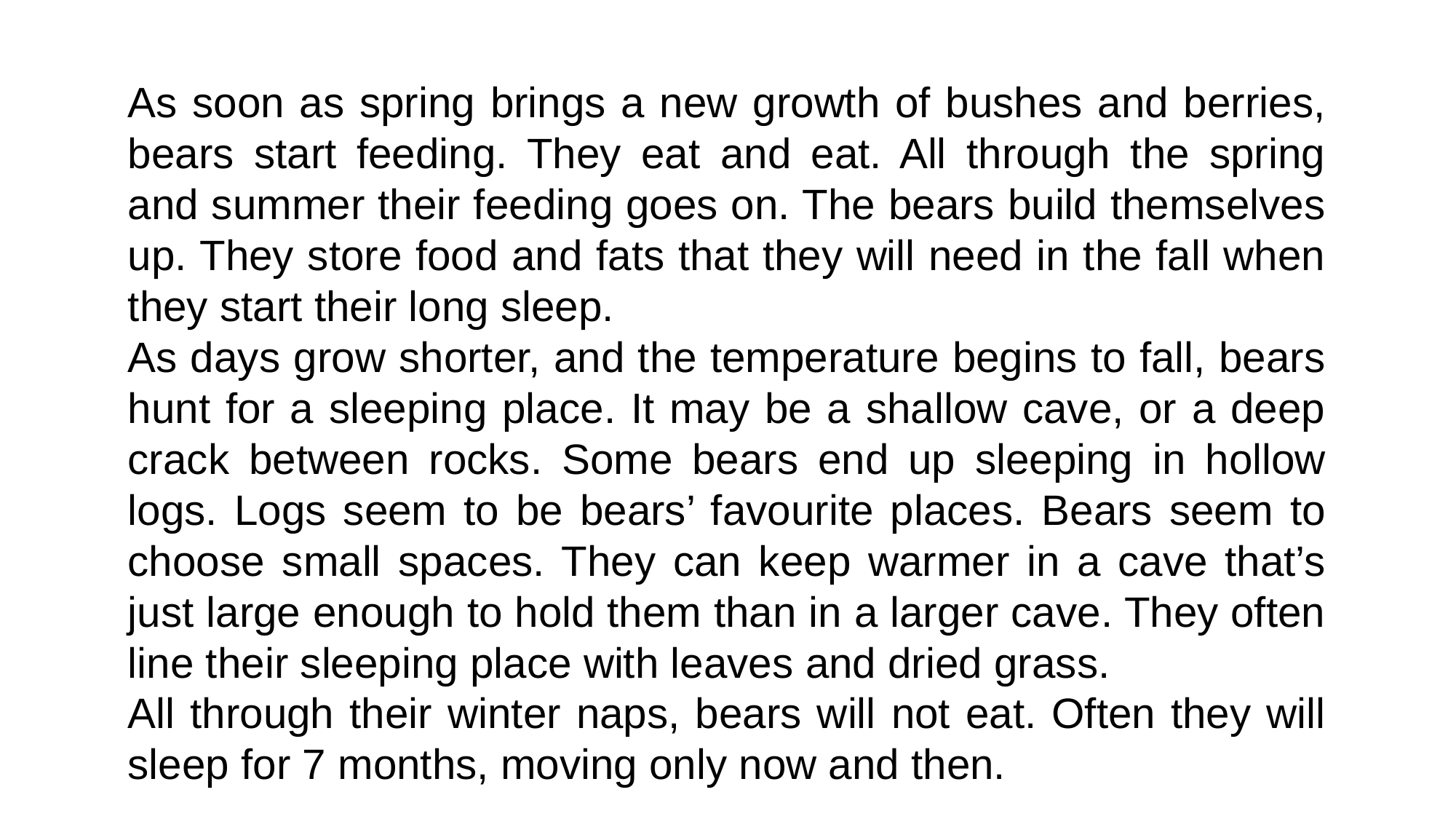

As soon as spring brings a new growth of bushes and berries, bears start feeding. They eat and eat. All through the spring and summer their feeding goes on. The bears build themselves up. They store food and fats that they will need in the fall when they start their long sleep.
As days grow shorter, and the temperature begins to fall, bears hunt for a sleeping place. It may be a shallow cave, or a deep crack between rocks. Some bears end up sleeping in hollow logs. Logs seem to be bears’ favourite places. Bears seem to choose small spaces. They can keep warmer in a cave that’s just large enough to hold them than in a larger cave. They often line their sleeping place with leaves and dried grass.
All through their winter naps, bears will not eat. Often they will sleep for 7 months, moving only now and then.